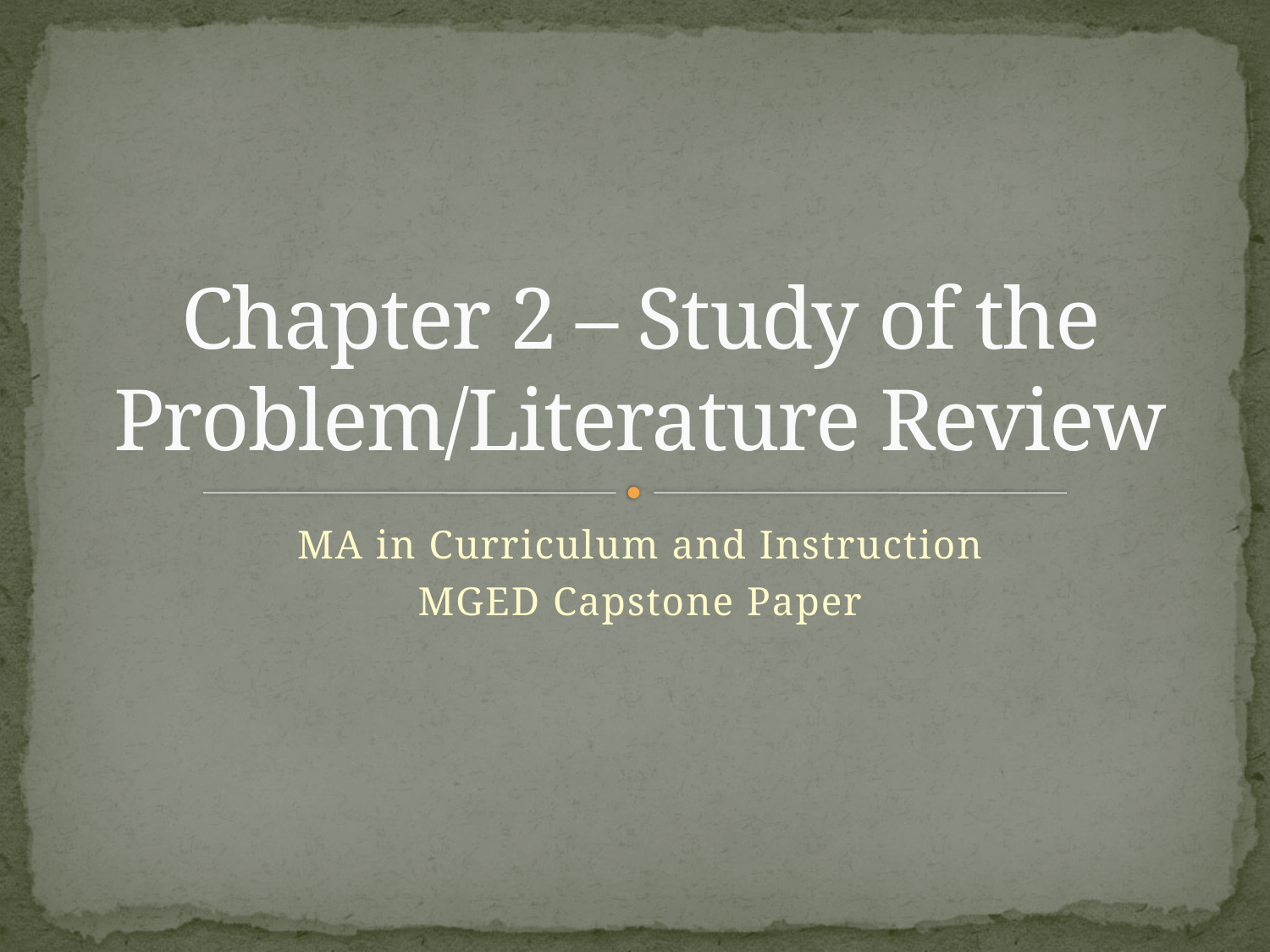

# Chapter 2 – Study of the Problem/Literature Review
MA in Curriculum and Instruction
MGED Capstone Paper